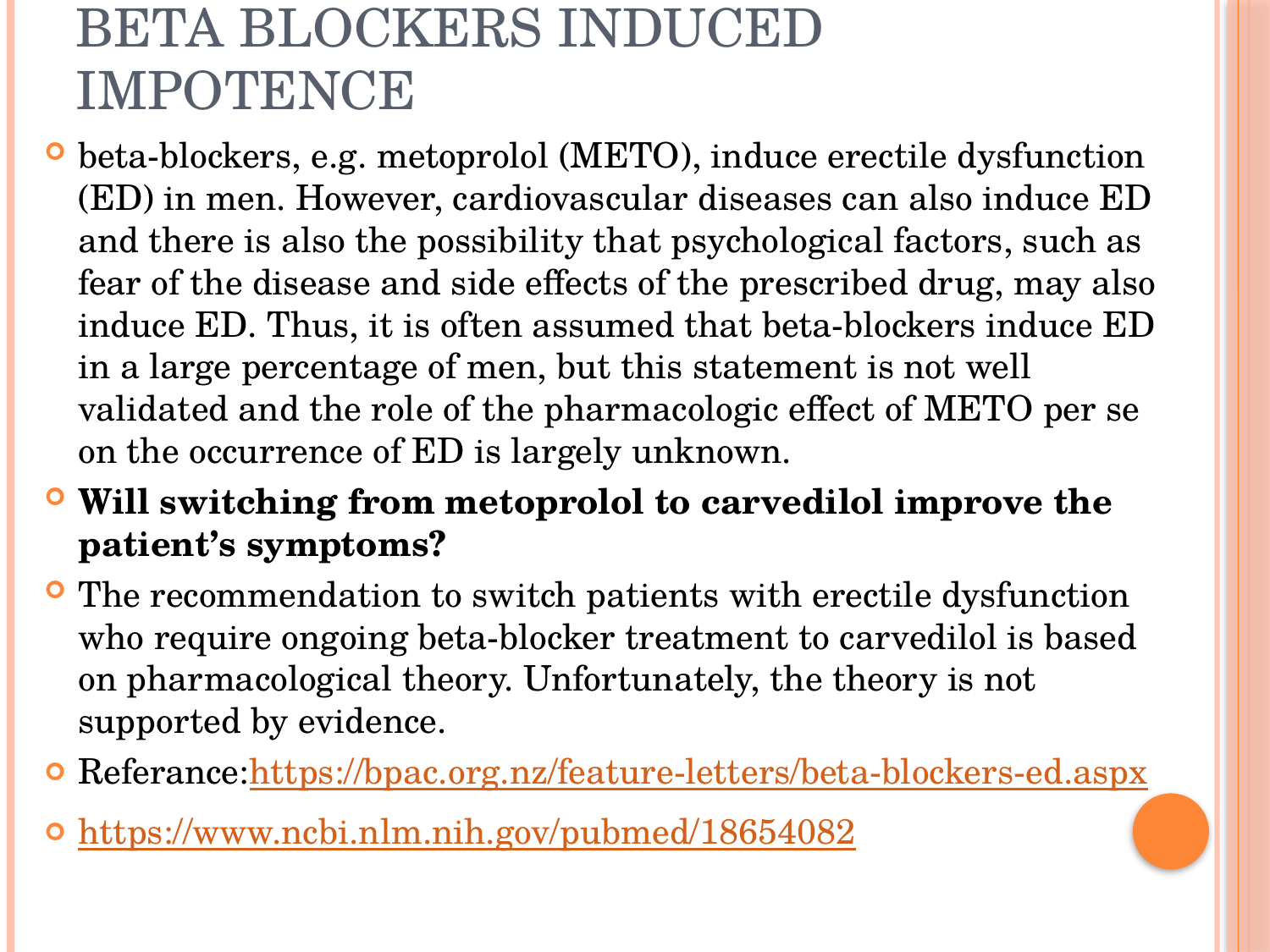

# Beta blockers induced impotence
beta-blockers, e.g. metoprolol (METO), induce erectile dysfunction (ED) in men. However, cardiovascular diseases can also induce ED and there is also the possibility that psychological factors, such as fear of the disease and side effects of the prescribed drug, may also induce ED. Thus, it is often assumed that beta-blockers induce ED in a large percentage of men, but this statement is not well validated and the role of the pharmacologic effect of METO per se on the occurrence of ED is largely unknown.
Will switching from metoprolol to carvedilol improve the patient’s symptoms?
The recommendation to switch patients with erectile dysfunction who require ongoing beta-blocker treatment to carvedilol is based on pharmacological theory. Unfortunately, the theory is not supported by evidence.
Referance:https://bpac.org.nz/feature-letters/beta-blockers-ed.aspx
https://www.ncbi.nlm.nih.gov/pubmed/18654082